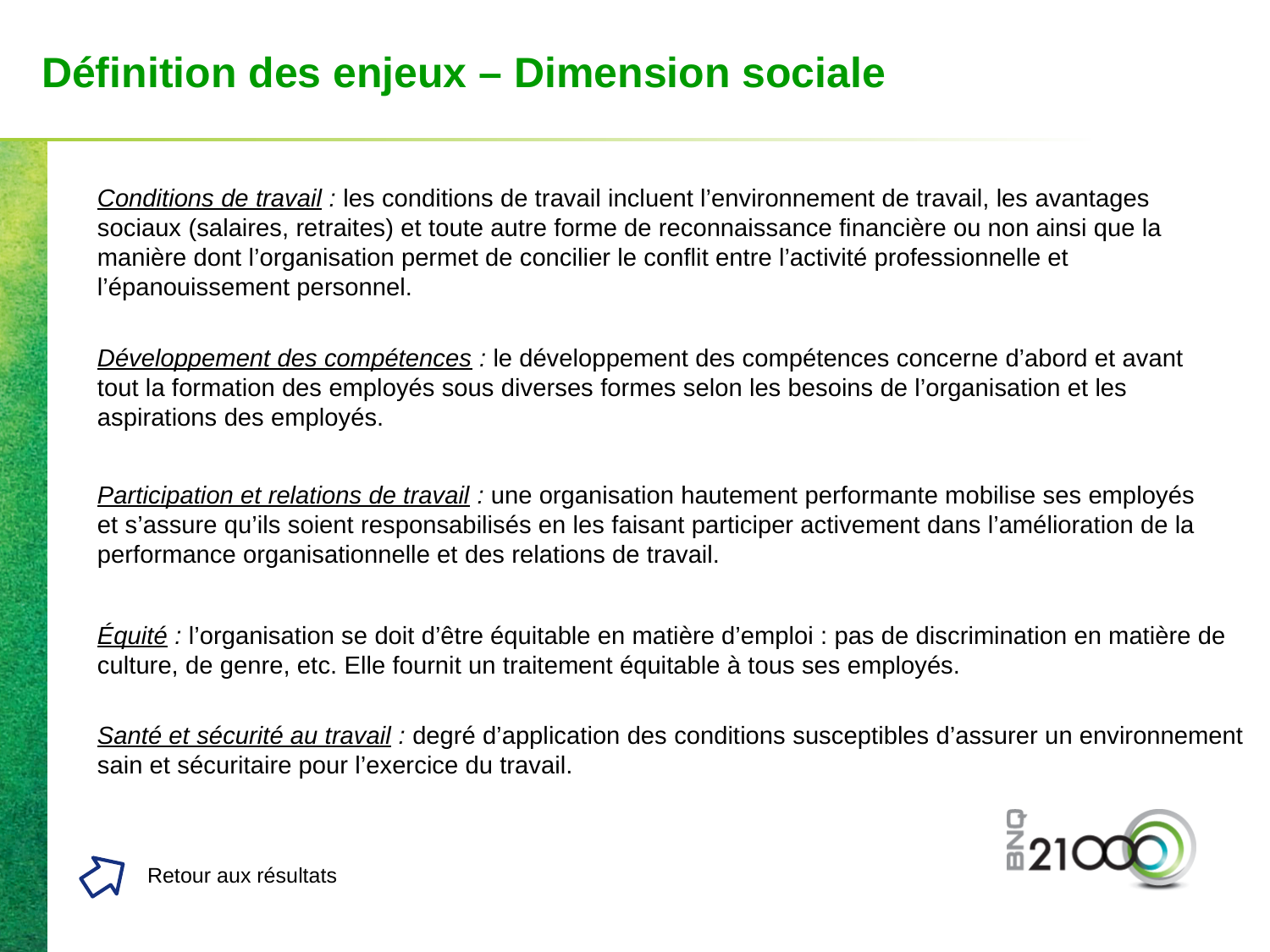

# Définition des enjeux – Dimension sociale
Conditions de travail : les conditions de travail incluent l’environnement de travail, les avantages sociaux (salaires, retraites) et toute autre forme de reconnaissance financière ou non ainsi que la manière dont l’organisation permet de concilier le conflit entre l’activité professionnelle et l’épanouissement personnel.
Développement des compétences : le développement des compétences concerne d’abord et avant tout la formation des employés sous diverses formes selon les besoins de l’organisation et les aspirations des employés.
Participation et relations de travail : une organisation hautement performante mobilise ses employés
et s’assure qu’ils soient responsabilisés en les faisant participer activement dans l’amélioration de la performance organisationnelle et des relations de travail.
Équité : l’organisation se doit d’être équitable en matière d’emploi : pas de discrimination en matière de culture, de genre, etc. Elle fournit un traitement équitable à tous ses employés.
Santé et sécurité au travail : degré d’application des conditions susceptibles d’assurer un environnement sain et sécuritaire pour l’exercice du travail.

Retour aux résultats